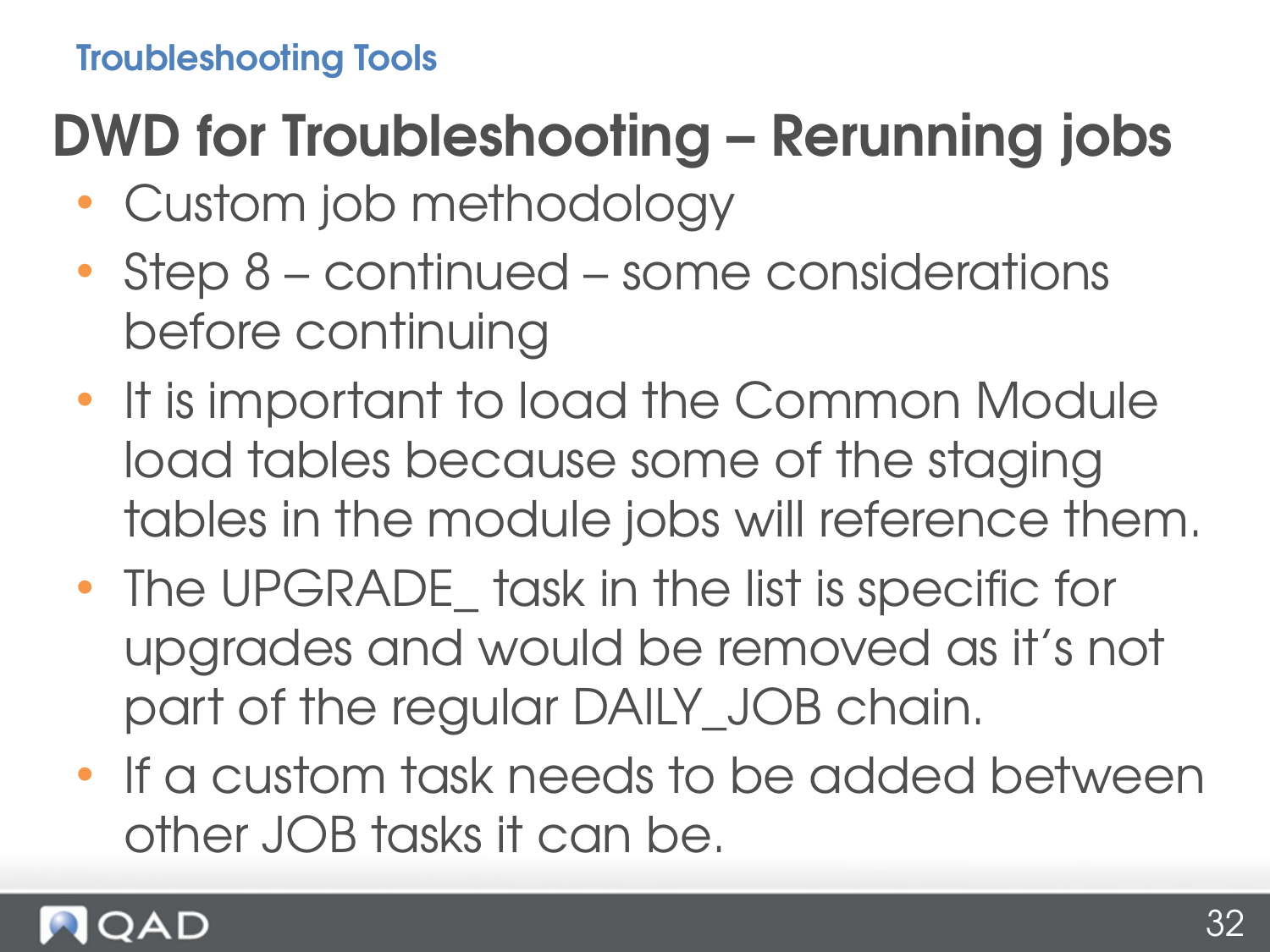

Troubleshooting Tools
# DWD for Troubleshooting – Rerunning jobs
Custom job methodology
Step 8 – continued – some considerations before continuing
It is important to load the Common Module load tables because some of the staging tables in the module jobs will reference them.
The UPGRADE_ task in the list is specific for upgrades and would be removed as it’s not part of the regular DAILY_JOB chain.
If a custom task needs to be added between other JOB tasks it can be.
32